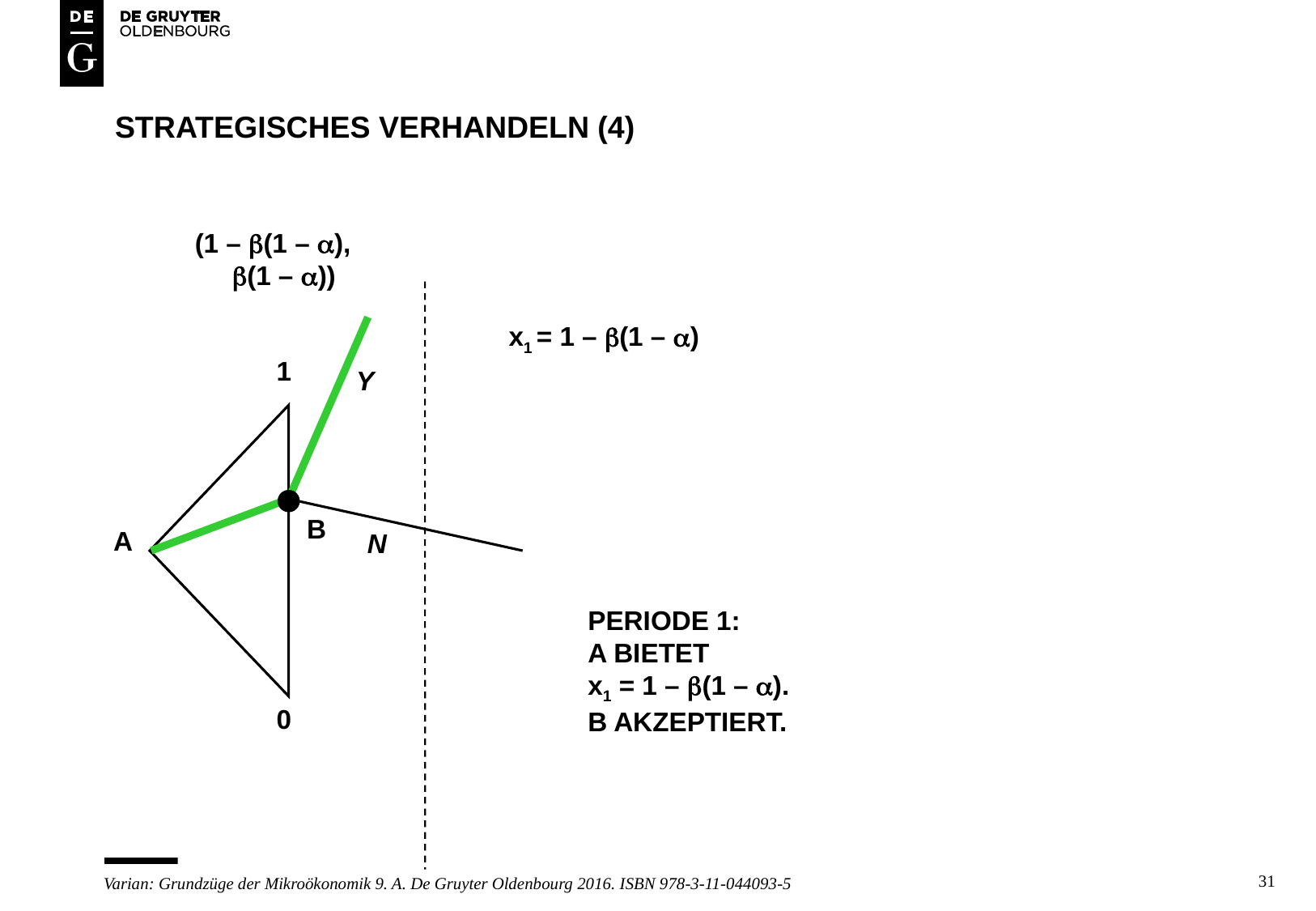

# STRATEGISCHES VERHANDELN (4)

(1 – β(1 – α),
     β(1 – α))

x1 = 1 – β(1 – α)

1
Y

B
A
N
PERIODE 1:
A BIETET
x1 = 1 – β(1 – α).
B AKZEPTIERT.
0
31
Varian: Grundzüge der Mikroökonomik 9. A. De Gruyter Oldenbourg 2016. ISBN 978-3-11-044093-5